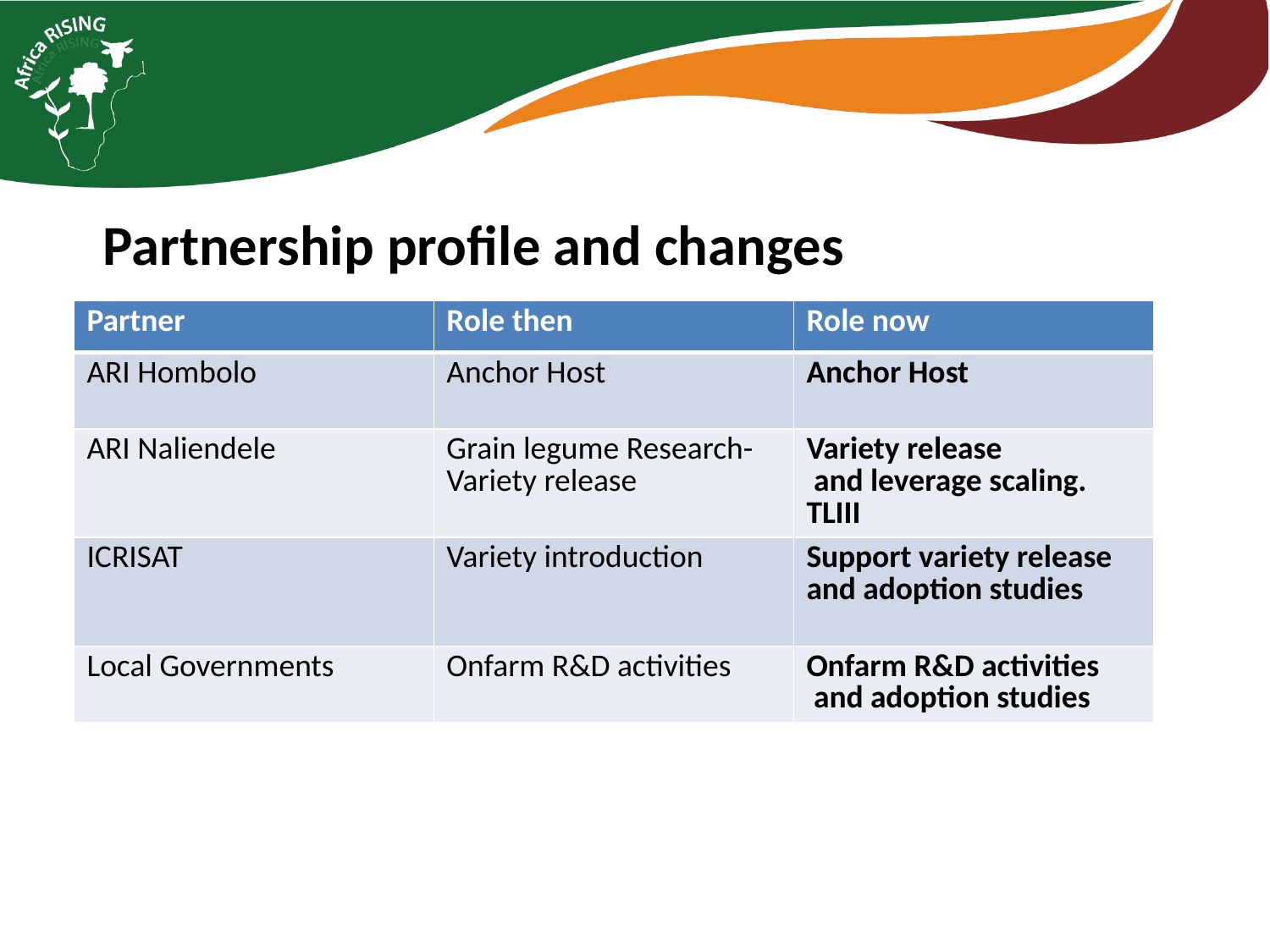

Partnership profile and changes
| Partner | Role then | Role now |
| --- | --- | --- |
| ARI Hombolo | Anchor Host | Anchor Host |
| ARI Naliendele | Grain legume Research- Variety release | Variety release and leverage scaling. TLIII |
| ICRISAT | Variety introduction | Support variety release and adoption studies |
| Local Governments | Onfarm R&D activities | Onfarm R&D activities and adoption studies |